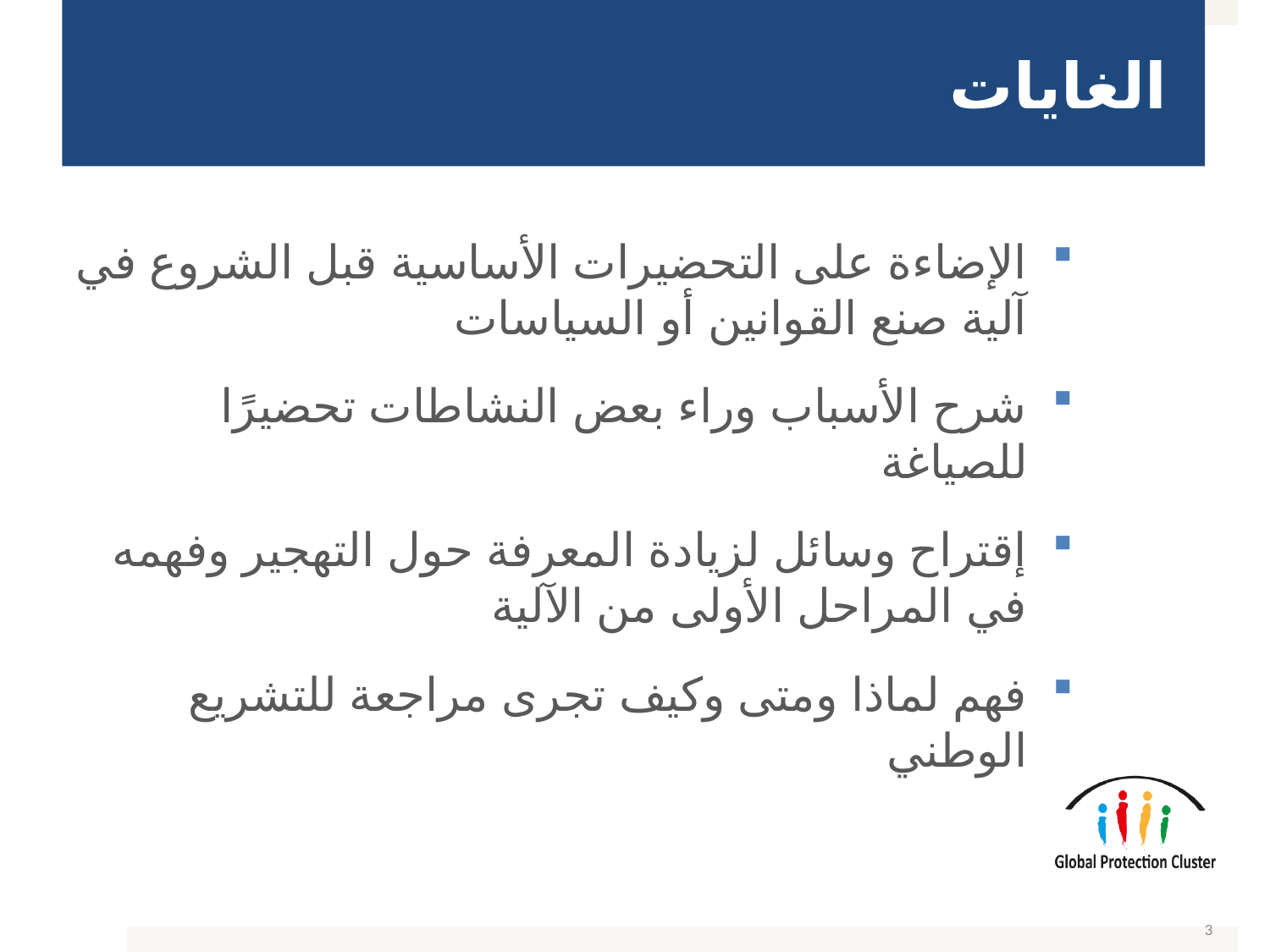

# الغايات
الإضاءة على التحضيرات الأساسية قبل الشروع في آلية صنع القوانين أو السياسات
شرح الأسباب وراء بعض النشاطات تحضيرًا للصياغة
إقتراح وسائل لزيادة المعرفة حول التهجير وفهمه في المراحل الأولى من الآلية
فهم لماذا ومتى وكيف تجرى مراجعة للتشريع الوطني